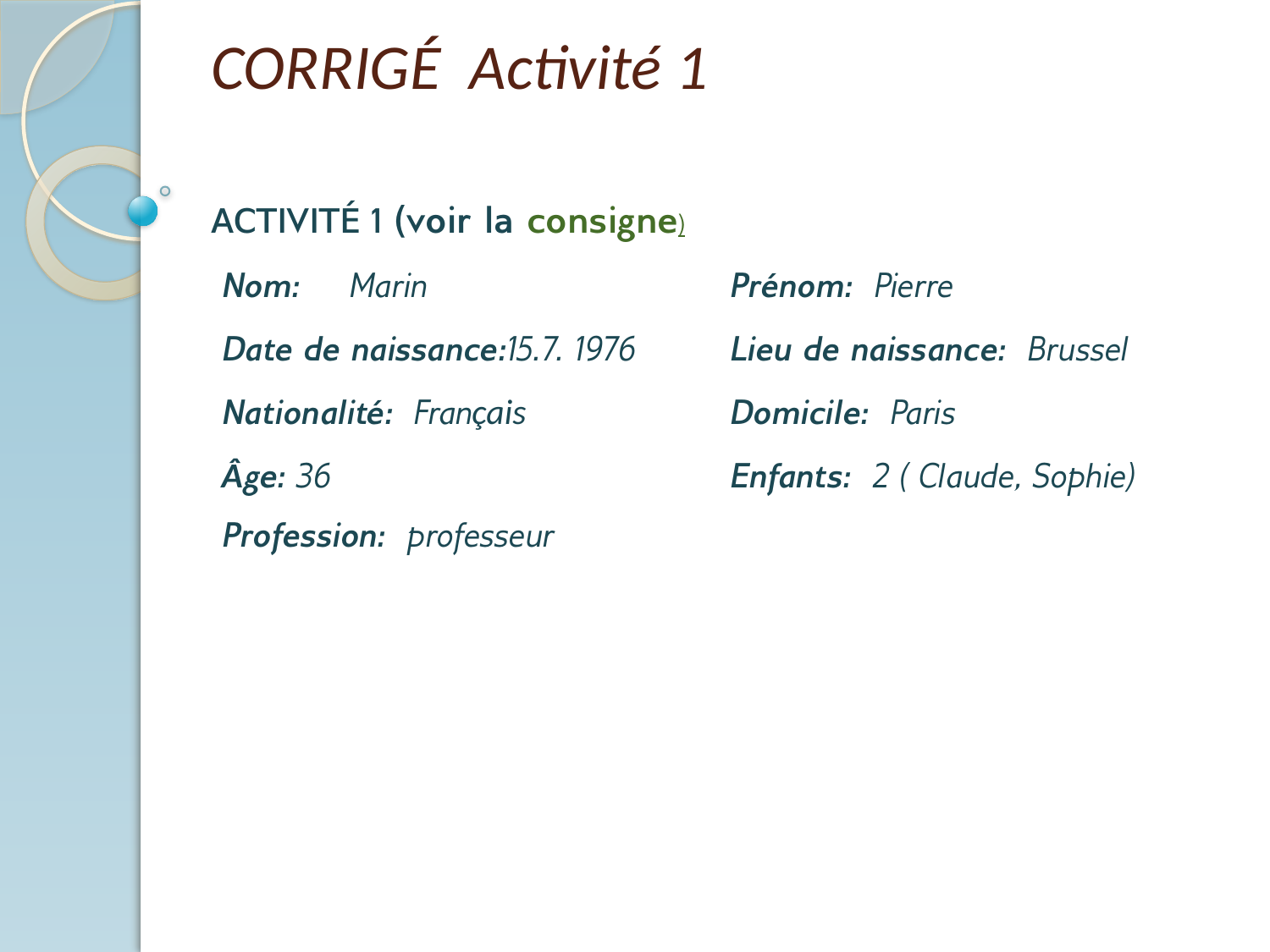

# CORRIGÉ  Activité 1

ACTIVITÉ 1 (voir la consigne)
Nom: 	Marin			Prénom:  Pierre
Date de naissance:15.7. 1976 	Lieu de naissance:  Brussel
Nationalité:  Français		Domicile:  Paris
Âge: 36				Enfants:  2 ( Claude, Sophie)
Profession:  professeur